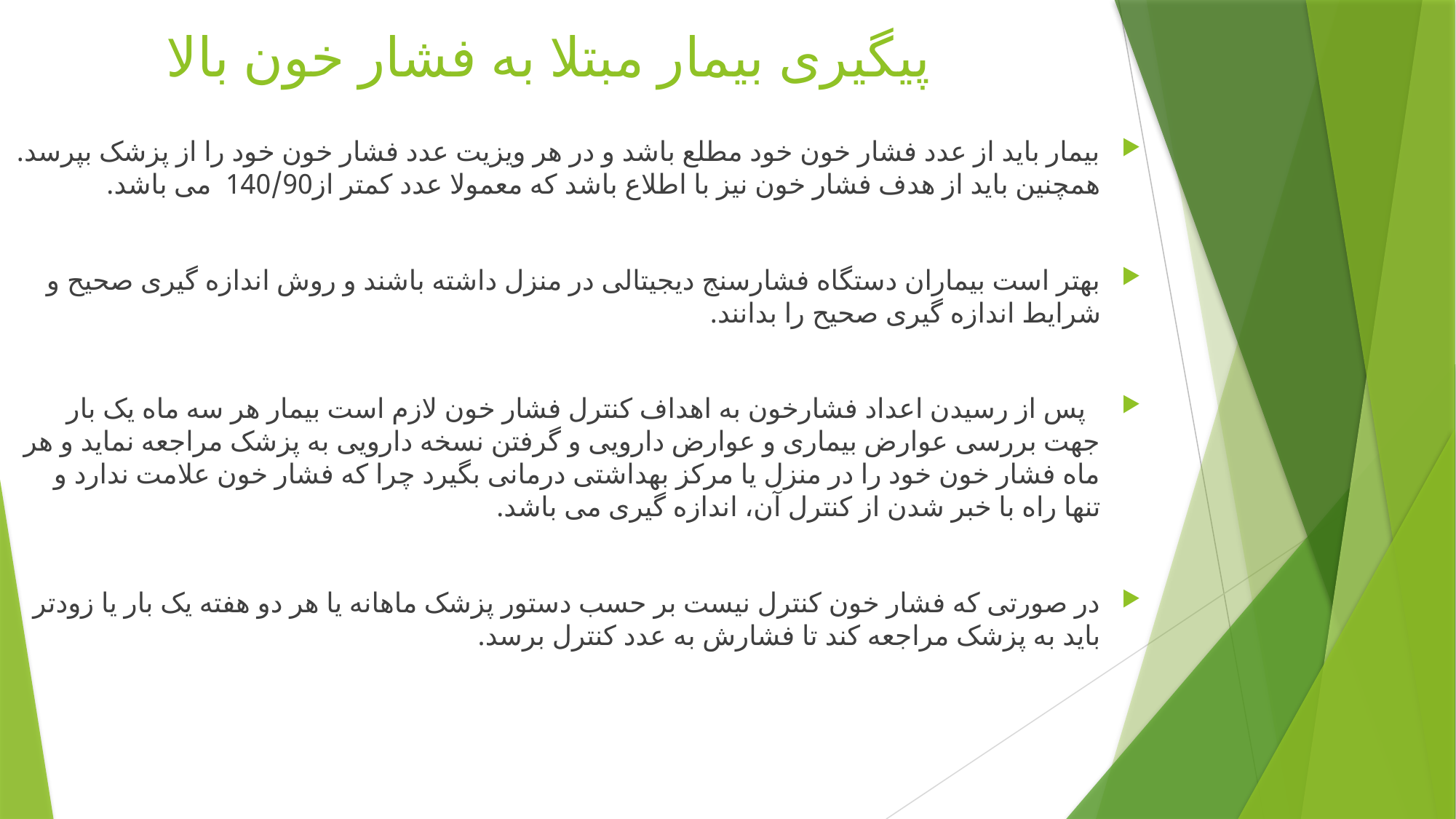

# پیگیری بیمار مبتلا به فشار خون بالا
بیمار باید از عدد فشار خون خود مطلع باشد و در هر ویزیت عدد فشار خون خود را از پزشک بپرسد. همچنین باید از هدف فشار خون نیز با اطلاع باشد که معمولا عدد کمتر از140/90  می باشد.

بهتر است بیماران دستگاه فشارسنج دیجیتالی در منزل داشته باشند و روش اندازه گیری صحیح و شرایط اندازه گیری صحیح را بدانند.

  پس از رسیدن اعداد فشارخون به اهداف کنترل فشار خون لازم است بیمار هر سه ماه یک بار جهت بررسی عوارض بیماری و عوارض دارویی و گرفتن نسخه دارویی به پزشک مراجعه نماید و هر ماه فشار خون خود را در منزل یا مرکز بهداشتی درمانی بگیرد چرا که فشار خون علامت ندارد و تنها راه با خبر شدن از کنترل آن، اندازه گیری می باشد.

در صورتی که فشار خون کنترل نیست بر حسب دستور پزشک ماهانه یا هر دو هفته یک بار یا زودتر باید به پزشک مراجعه کند تا فشارش به عدد کنترل برسد.